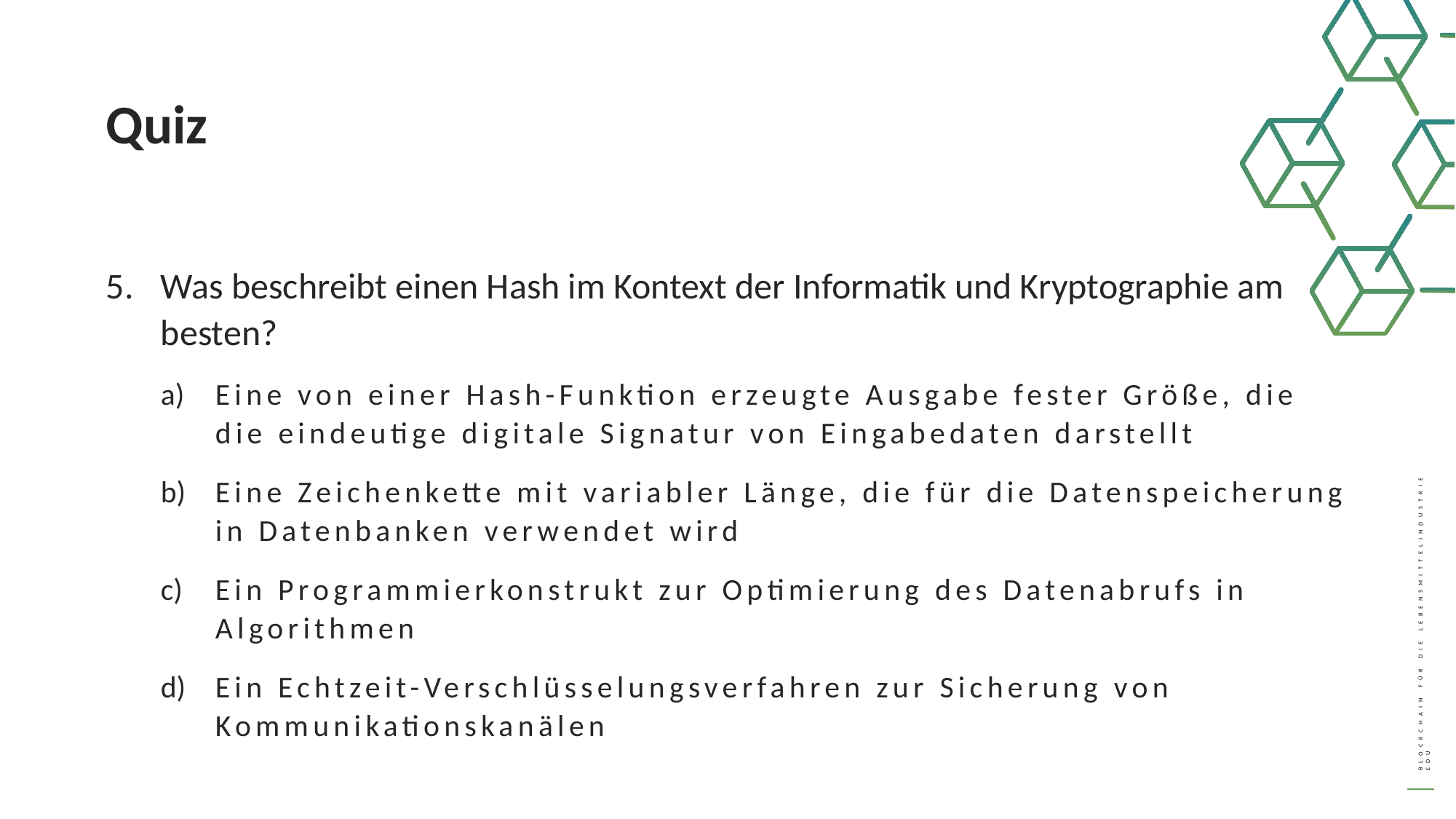

Quiz
Was beschreibt einen Hash im Kontext der Informatik und Kryptographie am besten?
Eine von einer Hash-Funktion erzeugte Ausgabe fester Größe, die die eindeutige digitale Signatur von Eingabedaten darstellt
Eine Zeichenkette mit variabler Länge, die für die Datenspeicherung in Datenbanken verwendet wird
Ein Programmierkonstrukt zur Optimierung des Datenabrufs in Algorithmen
Ein Echtzeit-Verschlüsselungsverfahren zur Sicherung von Kommunikationskanälen